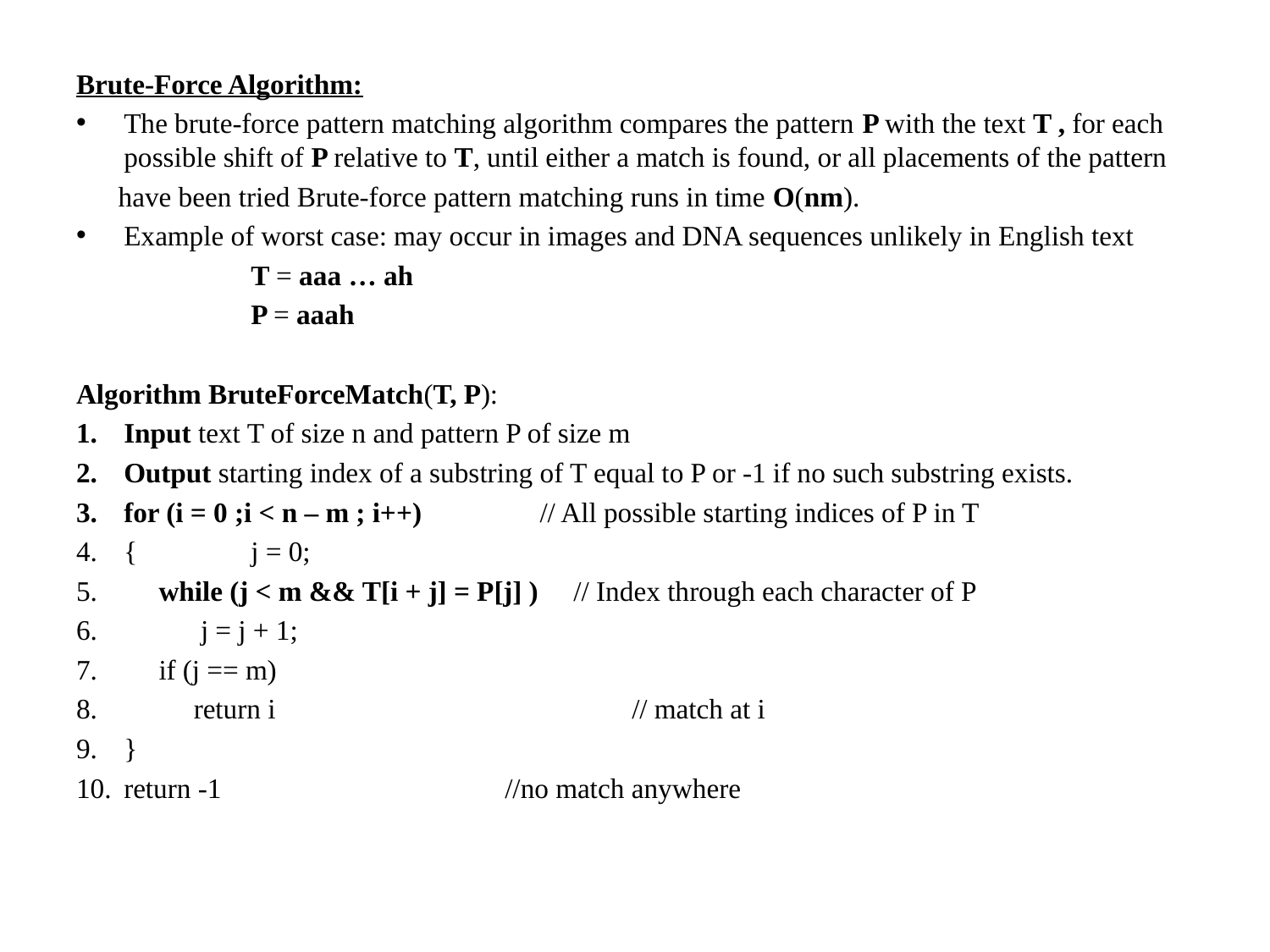

Brute-Force Algorithm:
The brute-force pattern matching algorithm compares the pattern P with the text T , for each possible shift of P relative to T, until either a match is found, or all placements of the pattern
      have been tried Brute-force pattern matching runs in time O(nm).
Example of worst case: may occur in images and DNA sequences unlikely in English text
		T = aaa … ah
		P = aaah

Algorithm BruteForceMatch(T, P):
Input text T of size n and pattern P of size m
Output starting index of a substring of T equal to P or -1 if no such substring exists.
for (i = 0 ;i < n – m ; i++)	     // All possible starting indices of P in T
{ 	j = 0;
     while (j < m && T[i + j] = P[j] )     // Index through each character of P
           j = j + 1;
     if (j == m)
          return i 			// match at i
}
return -1 			//no match anywhere